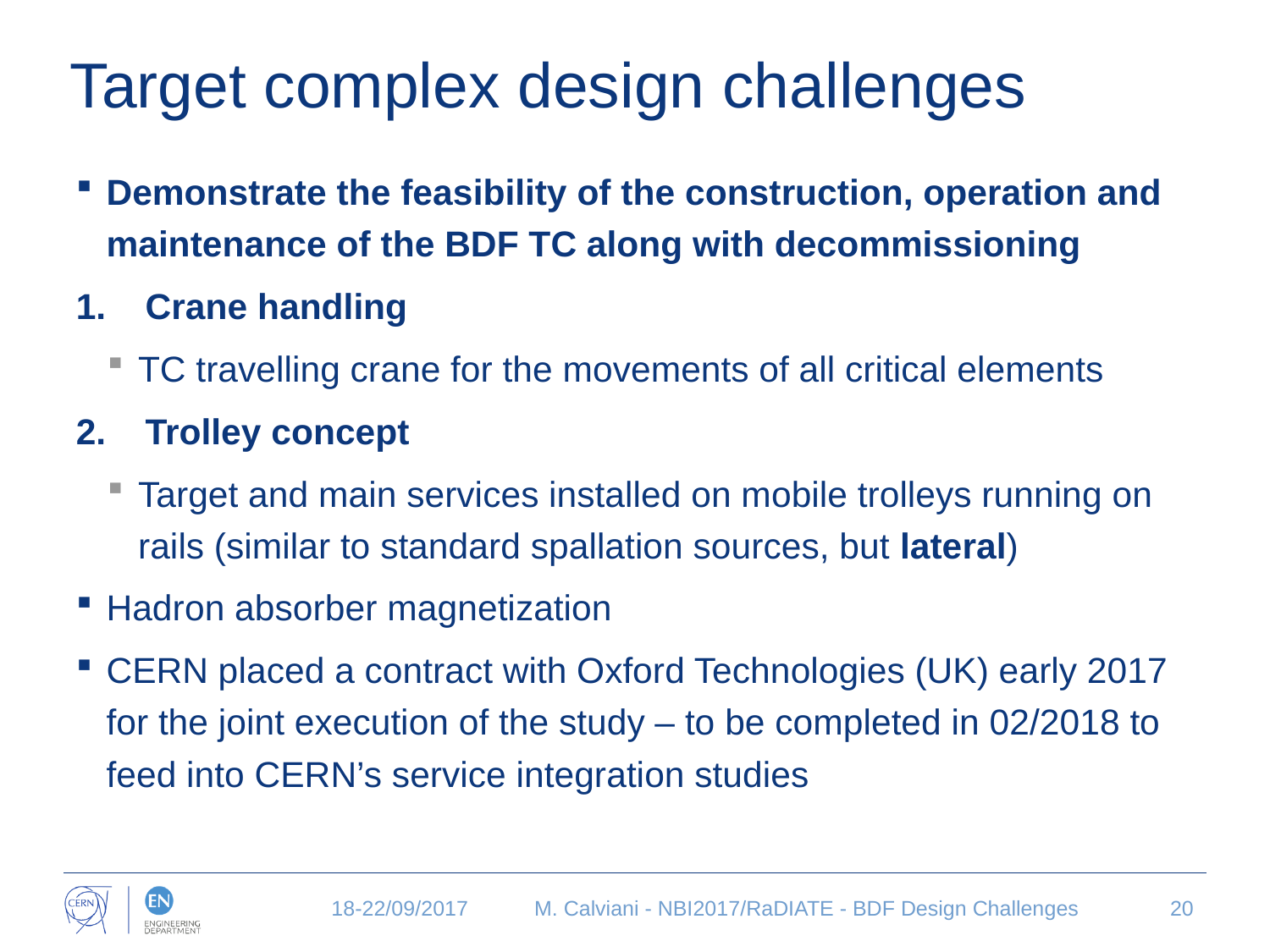

# Target complex design challenges
Demonstrate the feasibility of the construction, operation and maintenance of the BDF TC along with decommissioning
Crane handling
TC travelling crane for the movements of all critical elements
Trolley concept
Target and main services installed on mobile trolleys running on rails (similar to standard spallation sources, but lateral)
Hadron absorber magnetization
CERN placed a contract with Oxford Technologies (UK) early 2017 for the joint execution of the study – to be completed in 02/2018 to feed into CERN’s service integration studies
18-22/09/2017
M. Calviani - NBI2017/RaDIATE - BDF Design Challenges
20